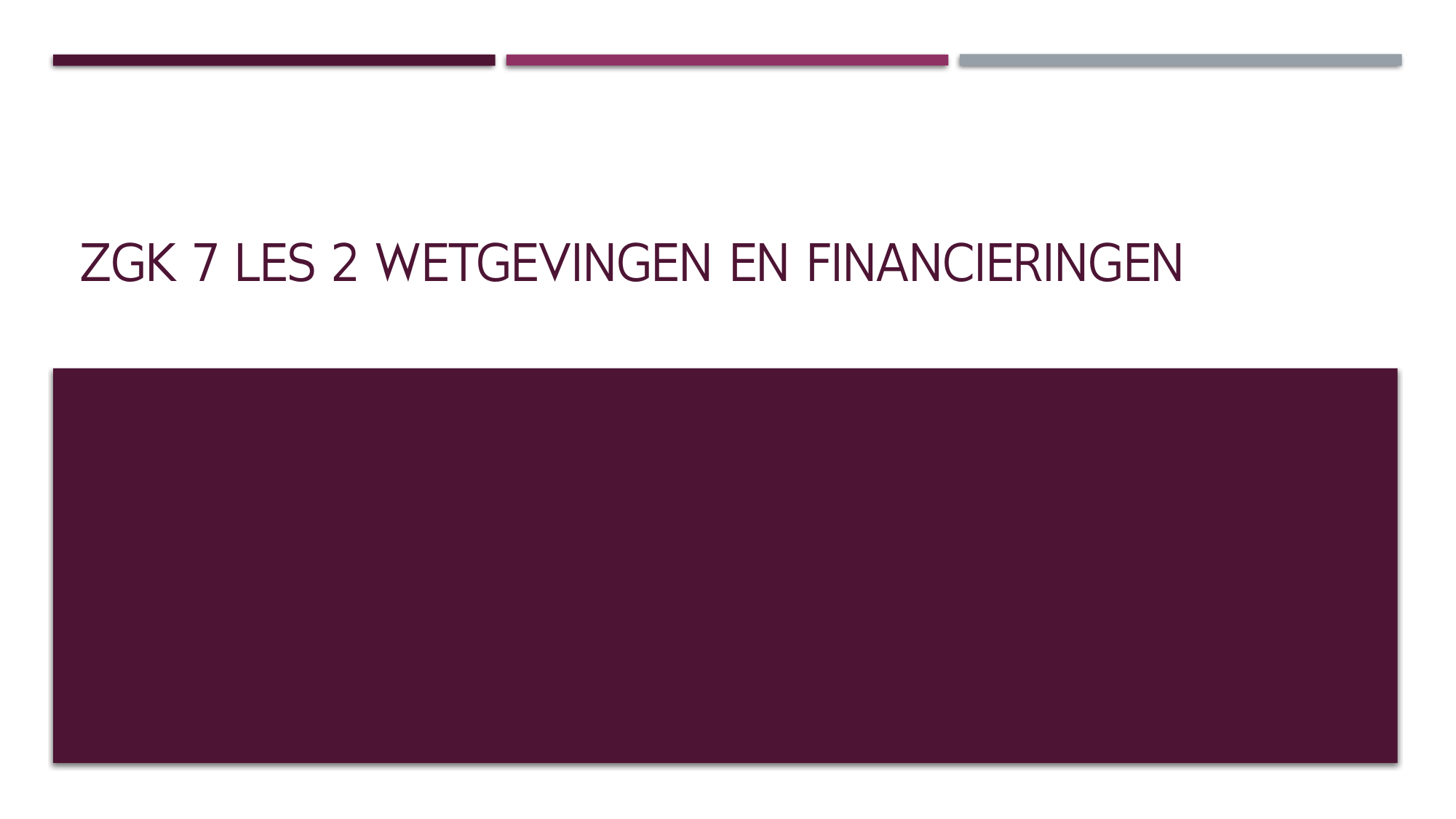

# ZGK 7 les 2 wetgevingen en financieringen